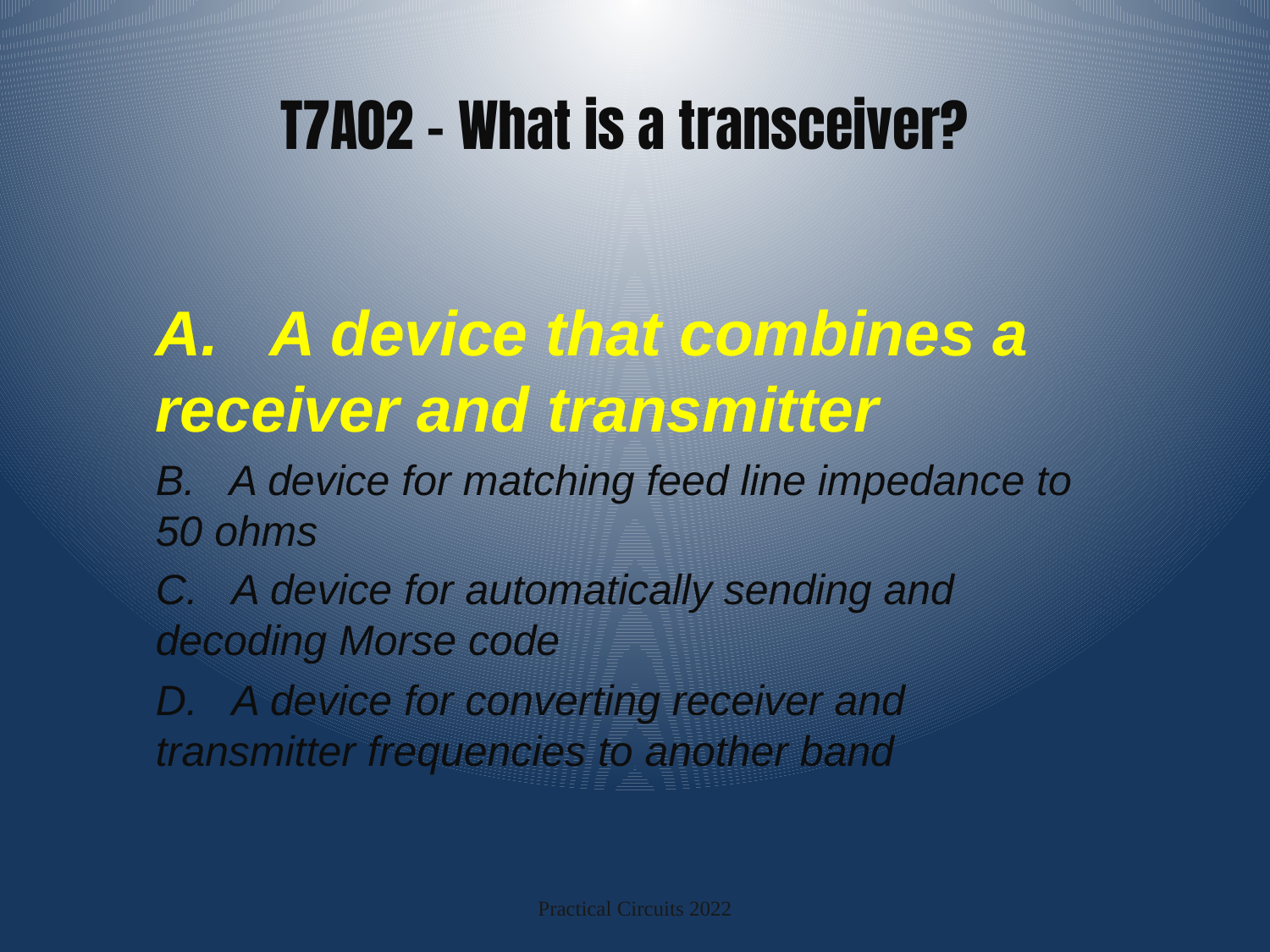

# T7A02 - What is a transceiver?
A.   A device that combines a receiver and transmitter
B.   A device for matching feed line impedance to 50 ohms
C.   A device for automatically sending and decoding Morse code
D.   A device for converting receiver and transmitter frequencies to another band

Practical Circuits 2022